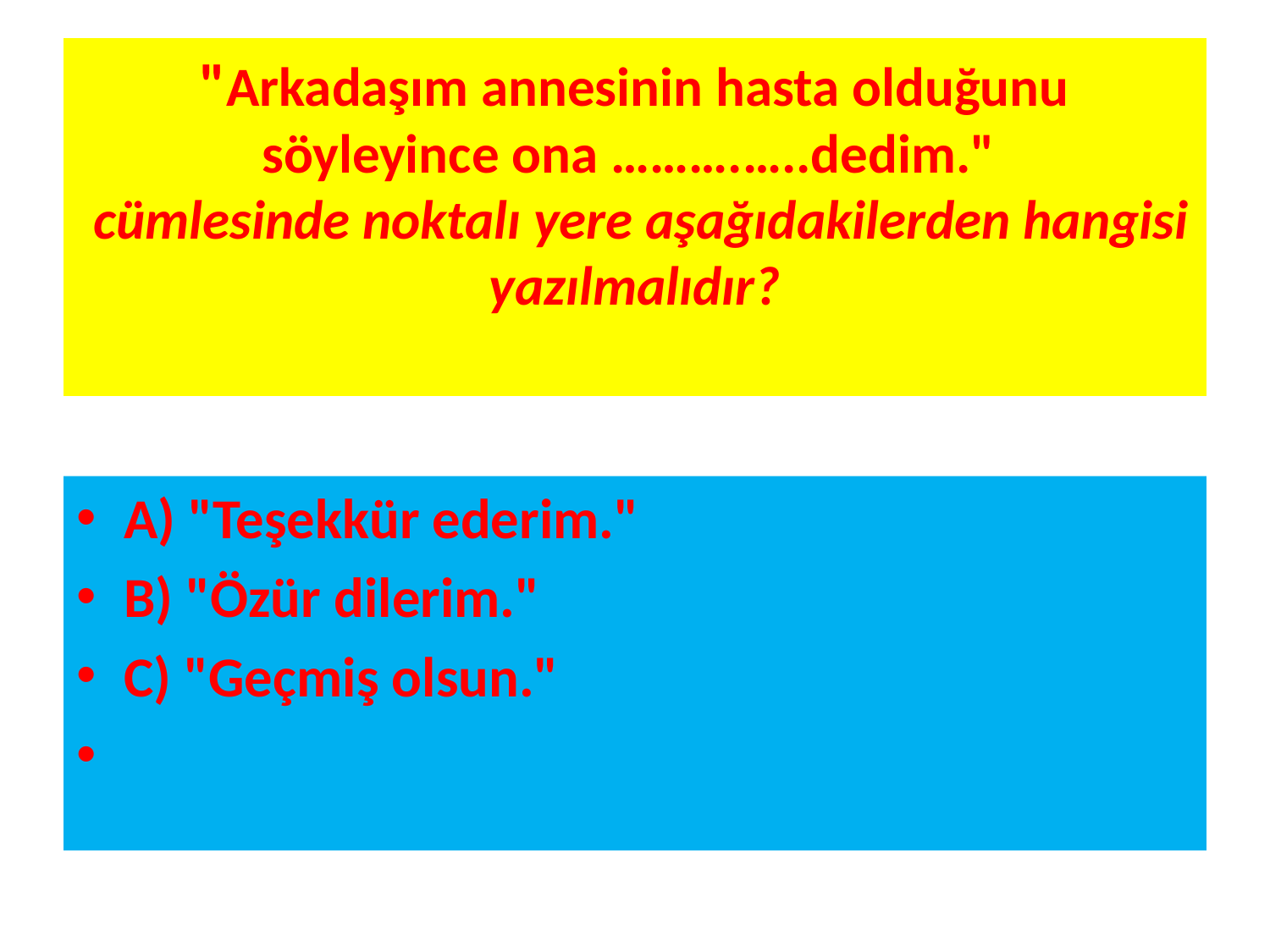

# "Arkadaşım annesinin hasta olduğunu söyleyince ona ……….…..dedim."  cümlesinde noktalı yere aşağıdakilerden hangisi yazılmalıdır?
A) "Teşekkür ederim."
B) "Özür dilerim."
C) "Geçmiş olsun."